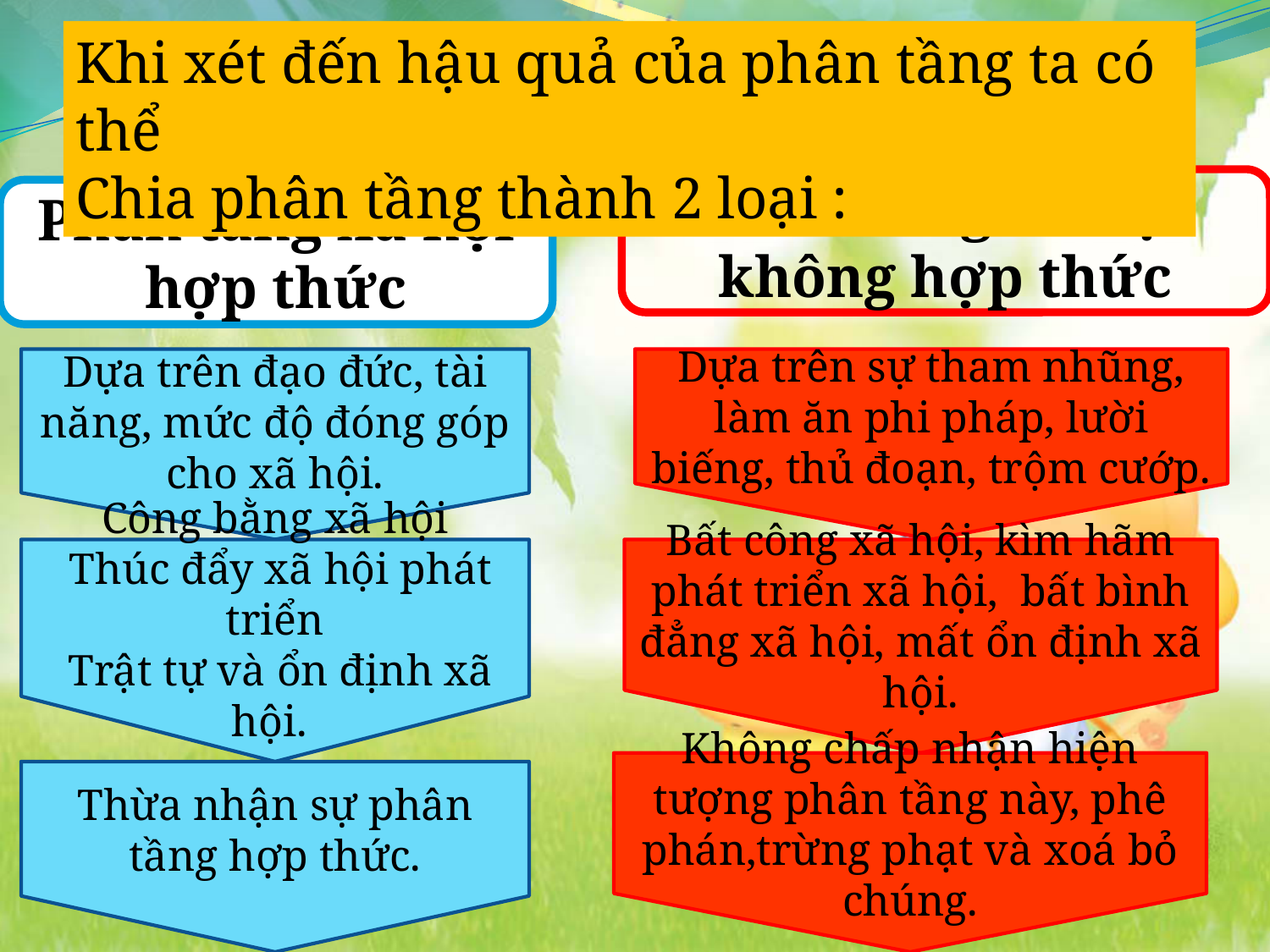

Khi xét đến hậu quả của phân tầng ta có thể
Chia phân tầng thành 2 loại :
Phân tầng xã hội không hợp thức
Phân tầng xã hội hợp thức
Dựa trên đạo đức, tài năng, mức độ đóng góp cho xã hội.
Dựa trên sự tham nhũng, làm ăn phi pháp, lười biếng, thủ đoạn, trộm cướp.
Công bằng xã hội
 Thúc đẩy xã hội phát triển
 Trật tự và ổn định xã hội.
Bất công xã hội, kìm hãm phát triển xã hội,  bất bình đẳng xã hội, mất ổn định xã hội.
Không chấp nhận hiện tượng phân tầng này, phê phán,trừng phạt và xoá bỏ chúng.
Thừa nhận sự phân tầng hợp thức.